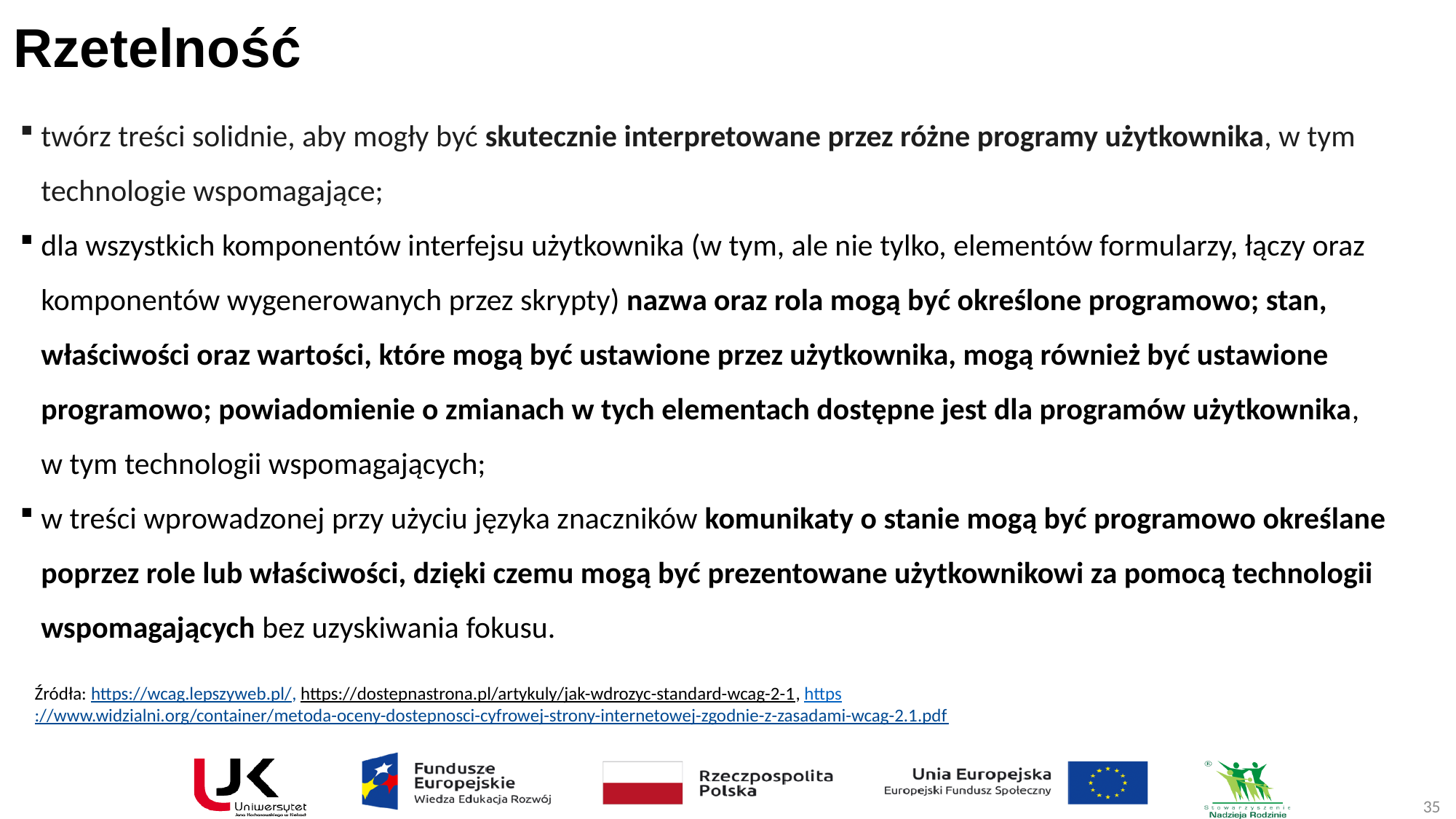

# Rzetelność
twórz treści solidnie, aby mogły być skutecznie interpretowane przez różne programy użytkownika, w tym technologie wspomagające;
dla wszystkich komponentów interfejsu użytkownika (w tym, ale nie tylko, elementów formularzy, łączy oraz komponentów wygenerowanych przez skrypty) nazwa oraz rola mogą być określone programowo; stan, właściwości oraz wartości, które mogą być ustawione przez użytkownika, mogą również być ustawione programowo; powiadomienie o zmianach w tych elementach dostępne jest dla programów użytkownika,
w tym technologii wspomagających;
w treści wprowadzonej przy użyciu języka znaczników komunikaty o stanie mogą być programowo określane poprzez role lub właściwości, dzięki czemu mogą być prezentowane użytkownikowi za pomocą technologii wspomagających bez uzyskiwania fokusu.

Źródła: https://wcag.lepszyweb.pl/, https://dostepnastrona.pl/artykuly/jak-wdrozyc-standard-wcag-2-1, https://www.widzialni.org/container/metoda-oceny-dostepnosci-cyfrowej-strony-internetowej-zgodnie-z-zasadami-wcag-2.1.pdf
35